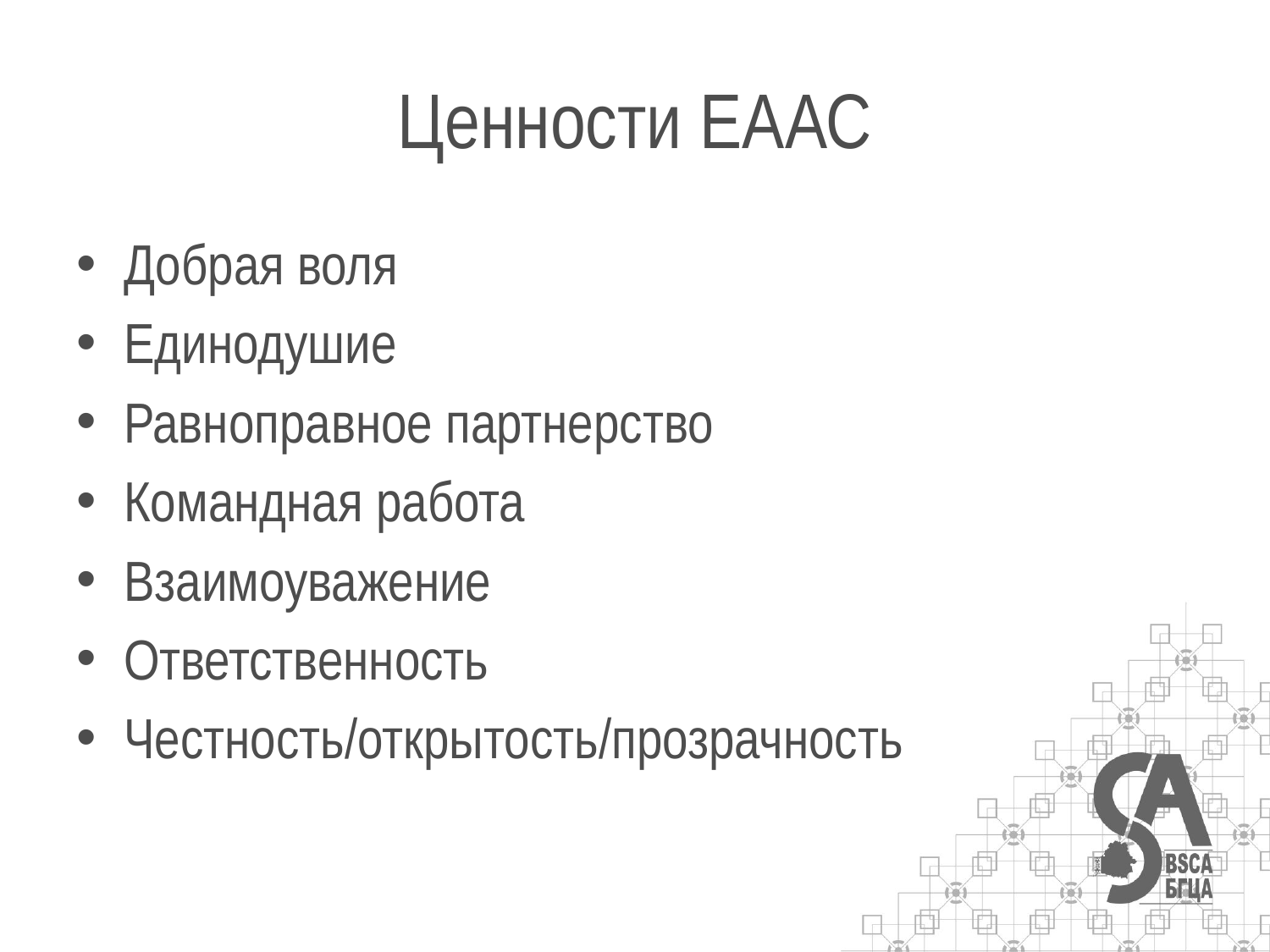

# Ценности ЕААС
Добрая воля
Единодушие
Равноправное партнерство
Командная работа
Взаимоуважение
Ответственность
Честность/открытость/прозрачность